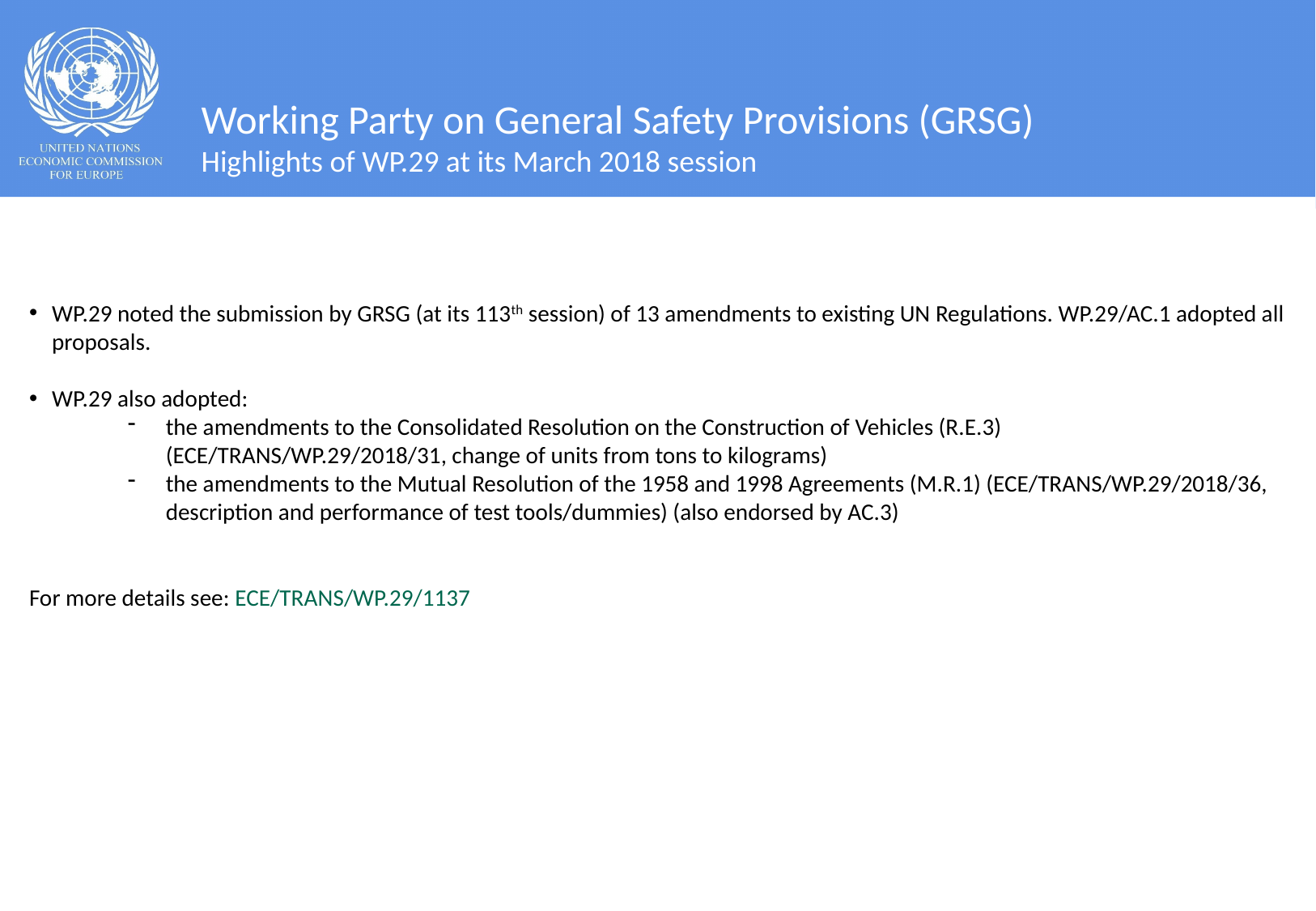

# Working Party on General Safety Provisions (GRSG) Highlights of WP.29 at its March 2018 session

WP.29 noted the submission by GRSG (at its 113th session) of 13 amendments to existing UN Regulations. WP.29/AC.1 adopted all proposals.

WP.29 also adopted:
the amendments to the Consolidated Resolution on the Construction of Vehicles (R.E.3) (ECE/TRANS/WP.29/2018/31, change of units from tons to kilograms)
the amendments to the Mutual Resolution of the 1958 and 1998 Agreements (M.R.1) (ECE/TRANS/WP.29/2018/36, description and performance of test tools/dummies) (also endorsed by AC.3)

For more details see: ECE/TRANS/WP.29/1137